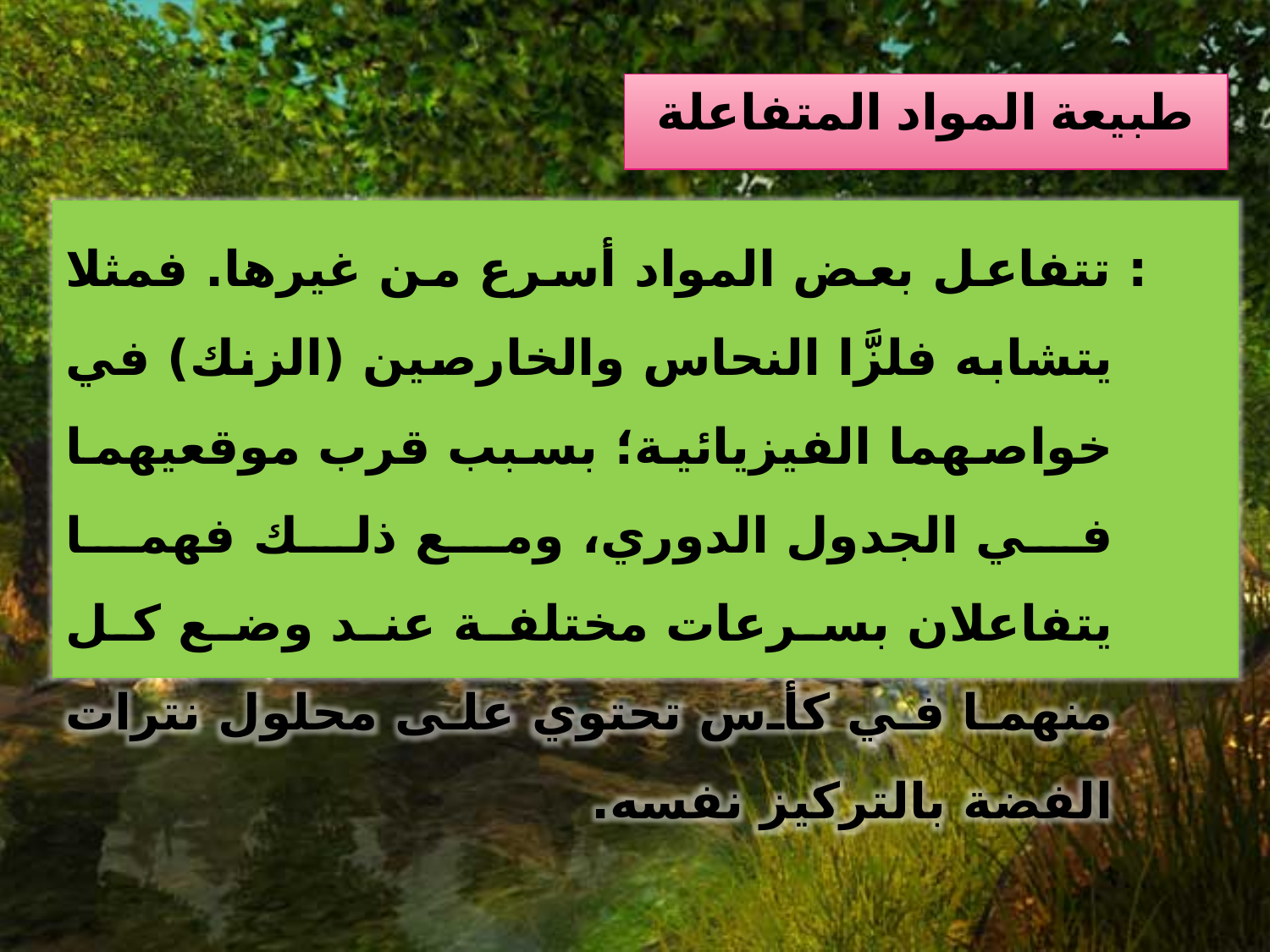

# طبيعة المواد المتفاعلة
    : تتفاعل بعض المواد أسرع من غيرها. فمثلا يتشابه فلزَّا النحاس والخارصين (الزنك) في خواصهما الفيزيائية؛ بسبب قرب موقعيهما في الجدول الدوري، ومع ذلك فهما يتفاعلان بسرعات مختلفة عند وضع كل منهما في كأس تحتوي على محلول نترات الفضة بالتركيز نفسه.